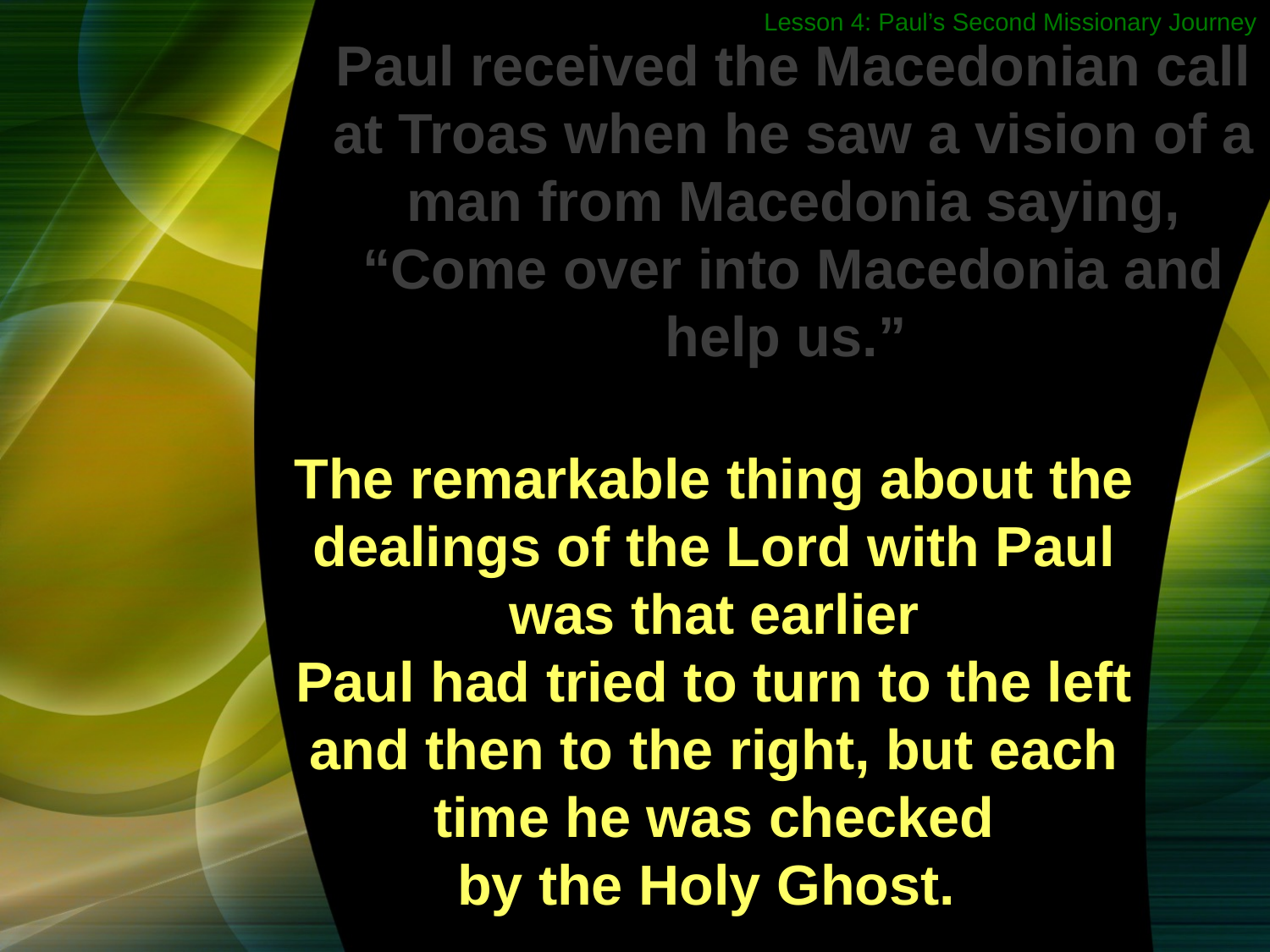

Lesson 4: Paul’s Second Missionary Journey
Paul received the Macedonian call at Troas when he saw a vision of a man from Macedonia saying, “Come over into Macedonia and help us.”
The remarkable thing about the dealings of the Lord with Paul was that earlier
Paul had tried to turn to the left and then to the right, but each time he was checked
by the Holy Ghost.